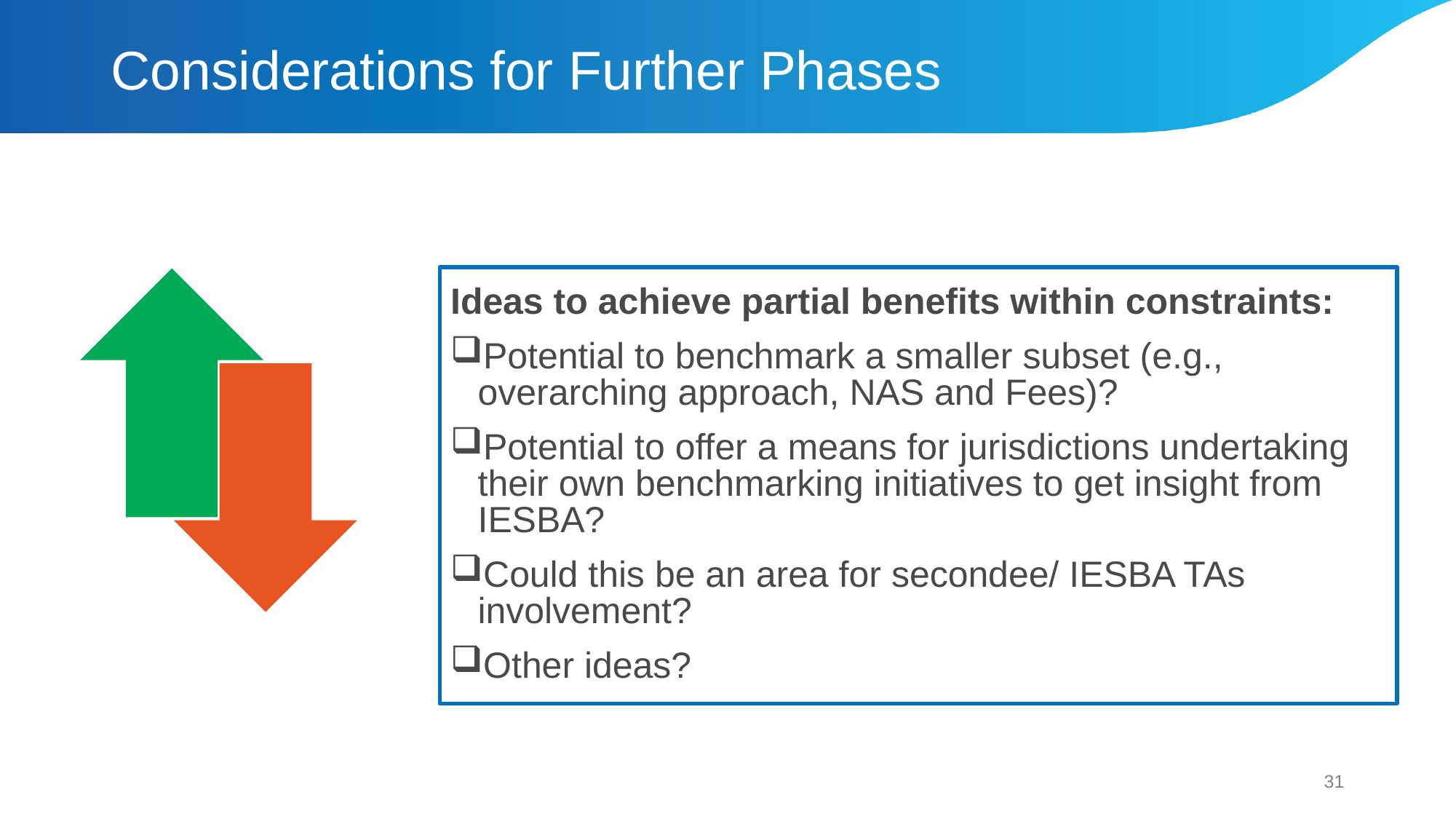

# Considerations for Further Phases
Ideas to achieve partial benefits within constraints:
Potential to benchmark a smaller subset (e.g., overarching approach, NAS and Fees)?
Potential to offer a means for jurisdictions undertaking their own benchmarking initiatives to get insight from IESBA?
Could this be an area for secondee/ IESBA TAs involvement?
Other ideas?

31